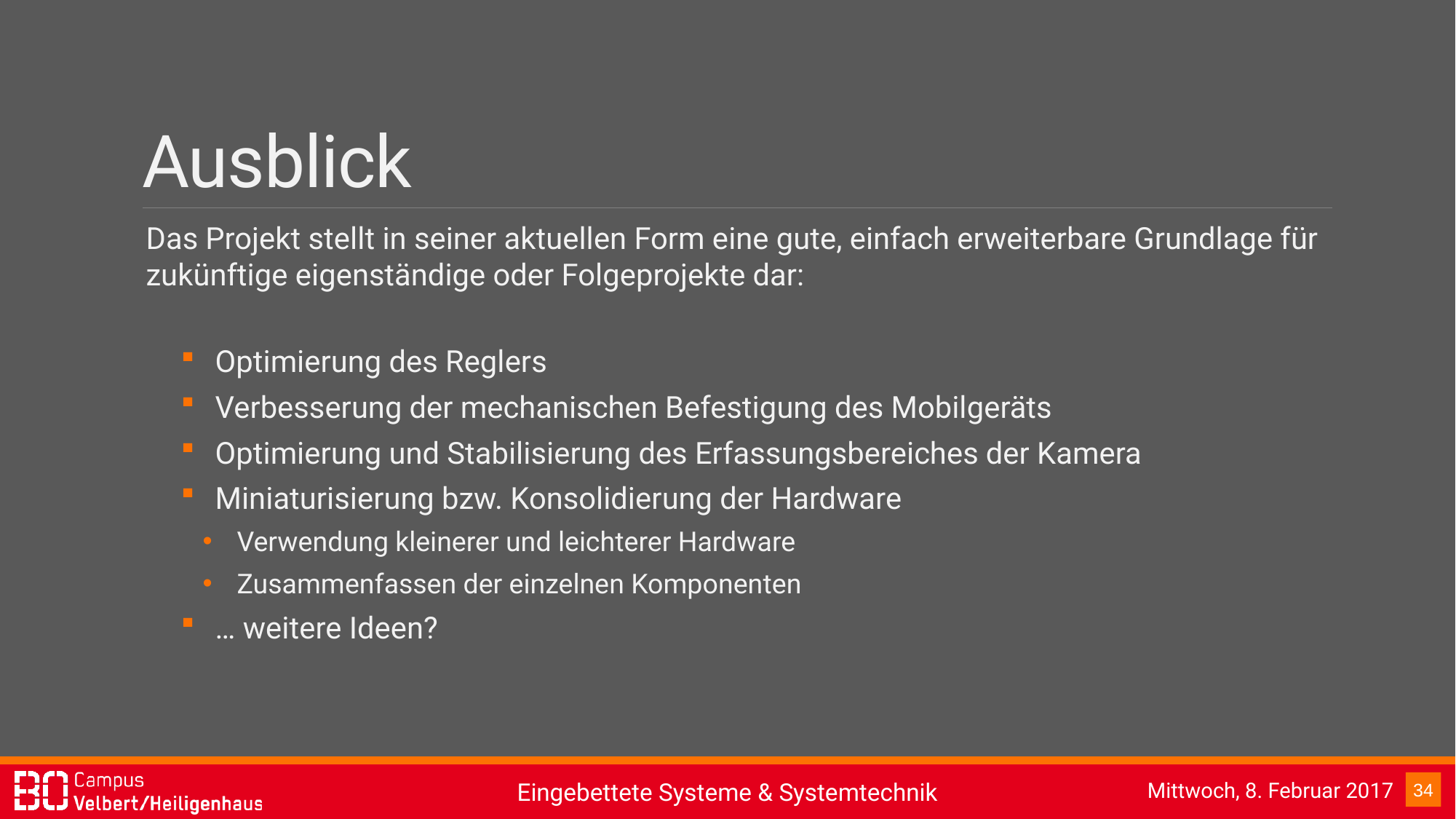

# Ausblick
Das Projekt stellt in seiner aktuellen Form eine gute, einfach erweiterbare Grundlage für zukünftige eigenständige oder Folgeprojekte dar:

Optimierung des Reglers
Verbesserung der mechanischen Befestigung des Mobilgeräts
Optimierung und Stabilisierung des Erfassungsbereiches der Kamera
Miniaturisierung bzw. Konsolidierung der Hardware
Verwendung kleinerer und leichterer Hardware
Zusammenfassen der einzelnen Komponenten
… weitere Ideen?
Mittwoch, 8. Februar 2017
34